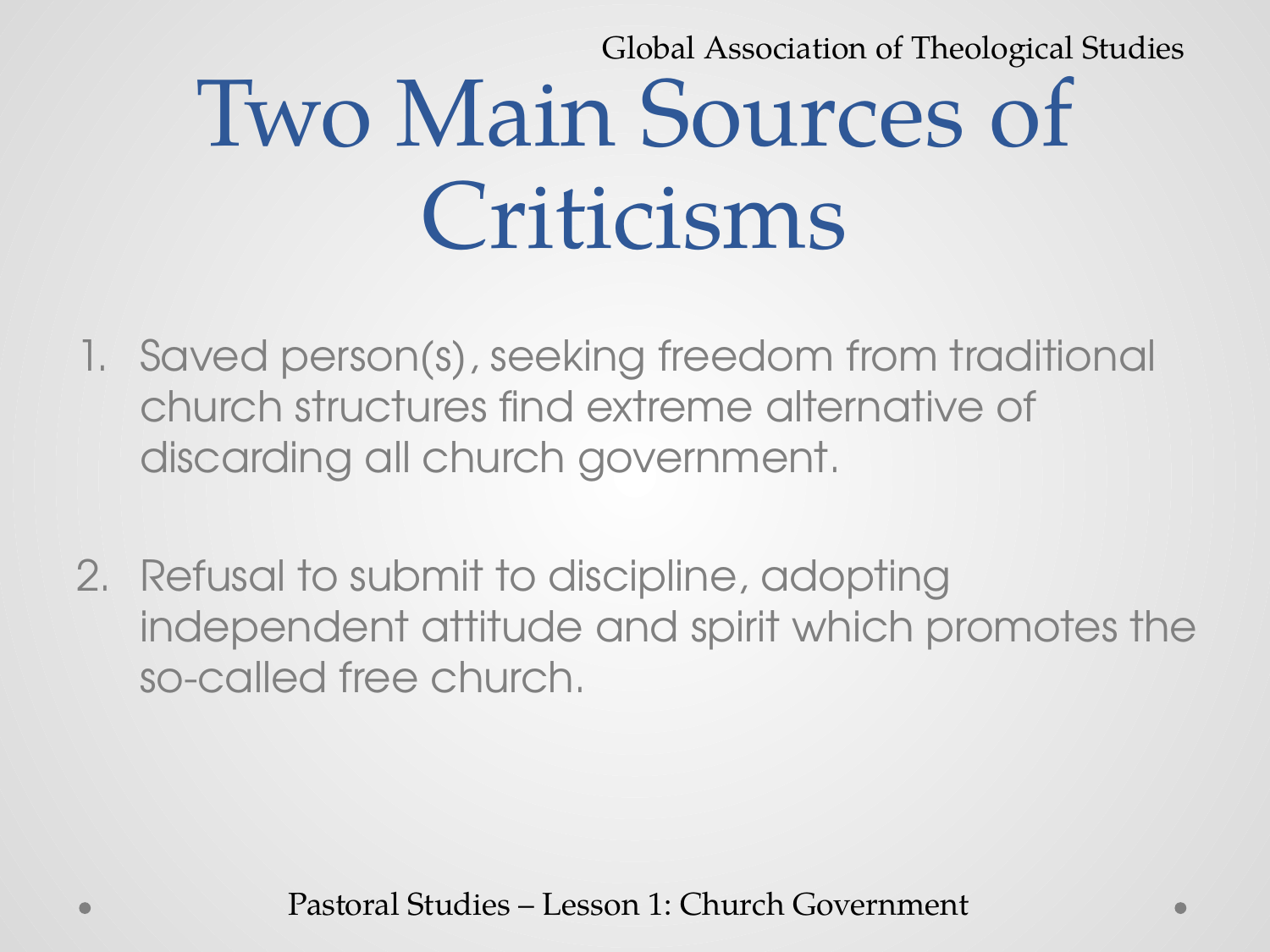

Global Association of Theological Studies
# Two Main Sources of Criticisms
Saved person(s), seeking freedom from traditional church structures find extreme alternative of discarding all church government.

Refusal to submit to discipline, adopting independent attitude and spirit which promotes the so-called free church.

Pastoral Studies – Lesson 1: Church Government